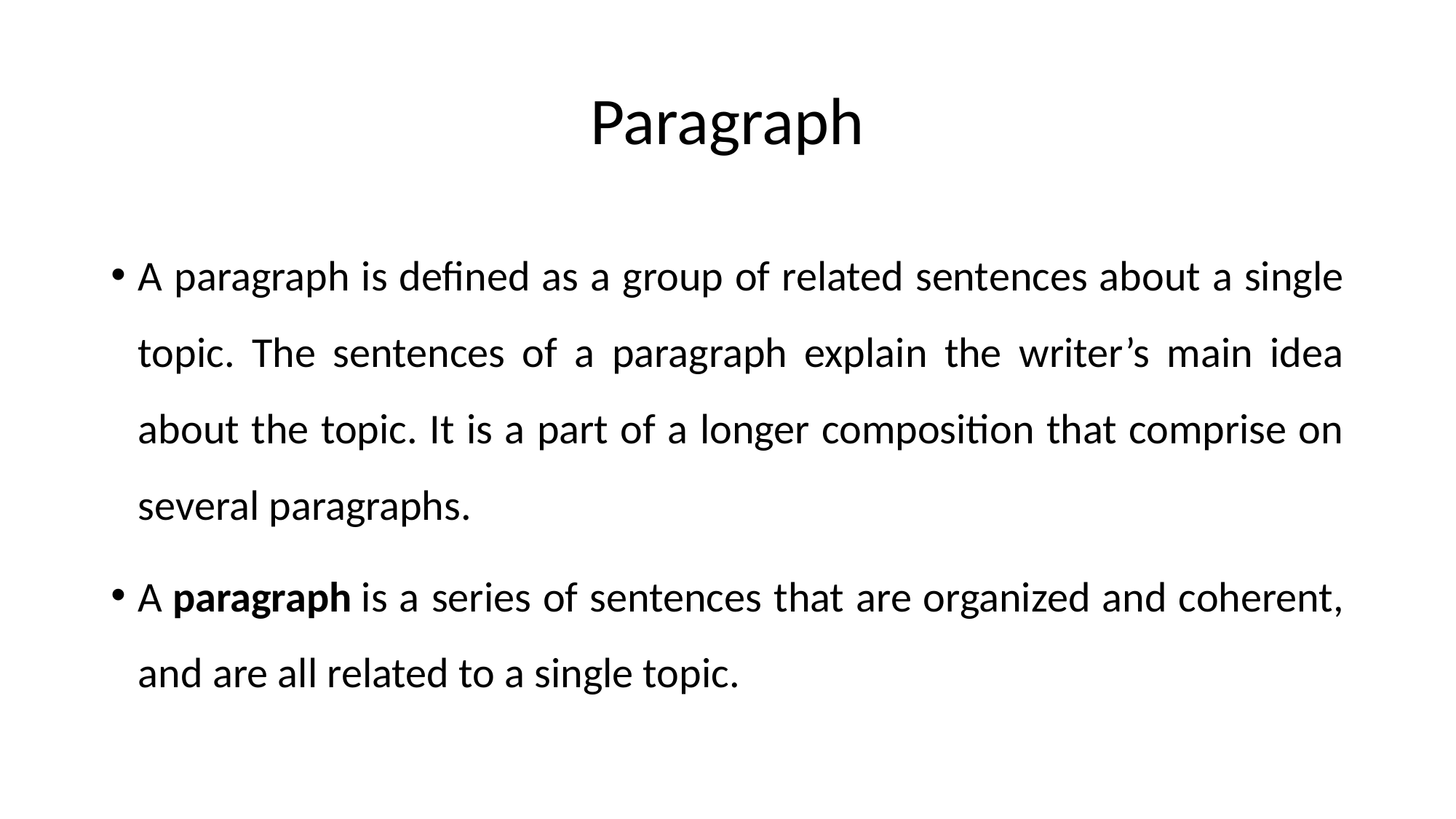

# Paragraph
A paragraph is defined as a group of related sentences about a single topic. The sentences of a paragraph explain the writer’s main idea about the topic. It is a part of a longer composition that comprise on several paragraphs.
A paragraph is a series of sentences that are organized and coherent, and are all related to a single topic.